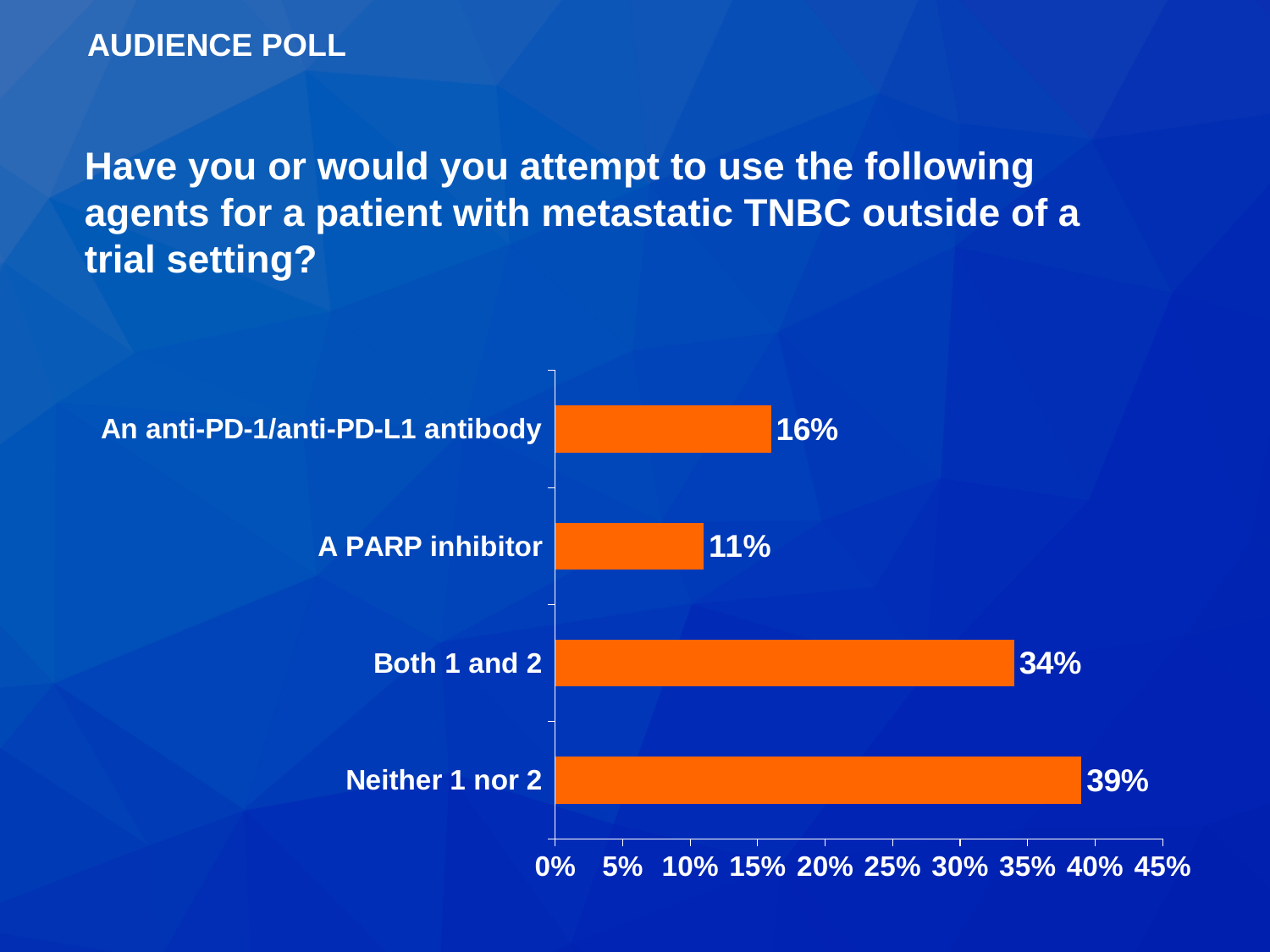

AUDIENCE POLL
Have you or would you attempt to use the following agents for a patient with metastatic TNBC outside of a trial setting?

### Chart

| Category | Series 1 |
|---|---|
| Neither 1 nor 2 | 0.39 |
| Both 1 and 2 | 0.34 |
| A PARP inhibitor | 0.11 |
| An anti-PD-1/anti-PD-L1 antibody | 0.16 |